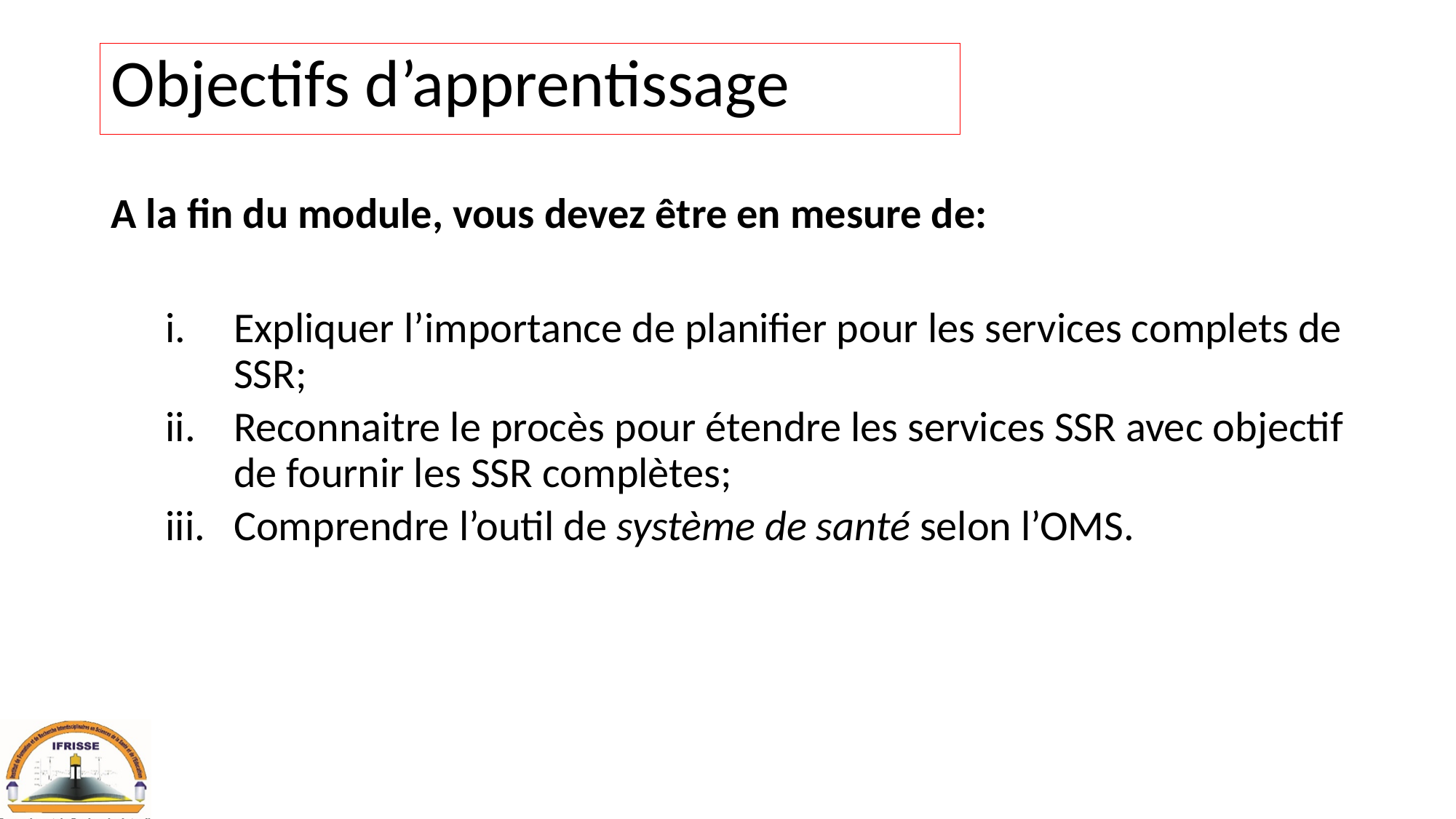

# Objectifs d’apprentissage
A la fin du module, vous devez être en mesure de:

Expliquer l’importance de planifier pour les services complets de SSR;
Reconnaitre le procès pour étendre les services SSR avec objectif de fournir les SSR complètes;
Comprendre l’outil de système de santé selon l’OMS.